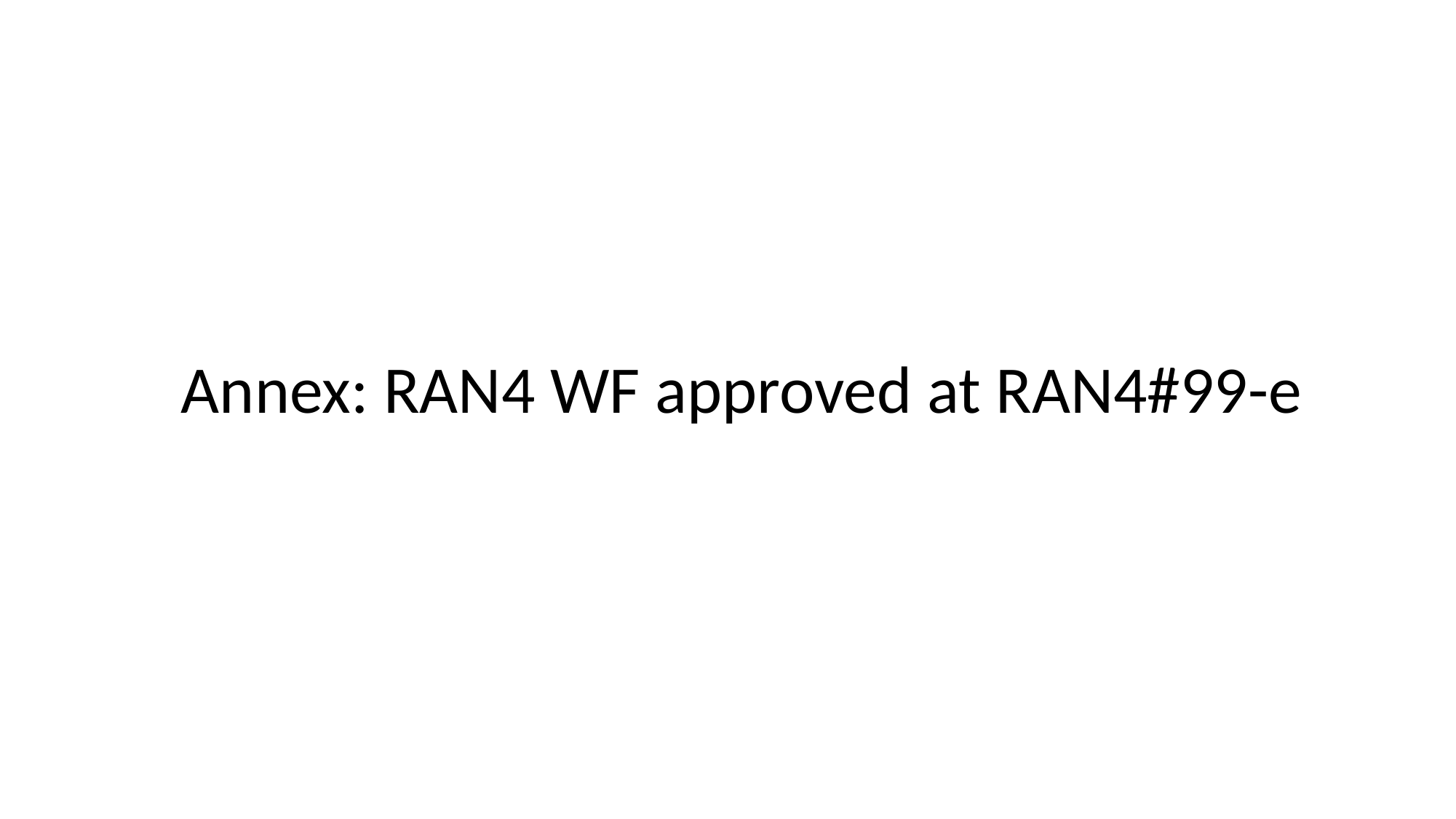

# Annex: RAN4 WF approved at RAN4#99-e